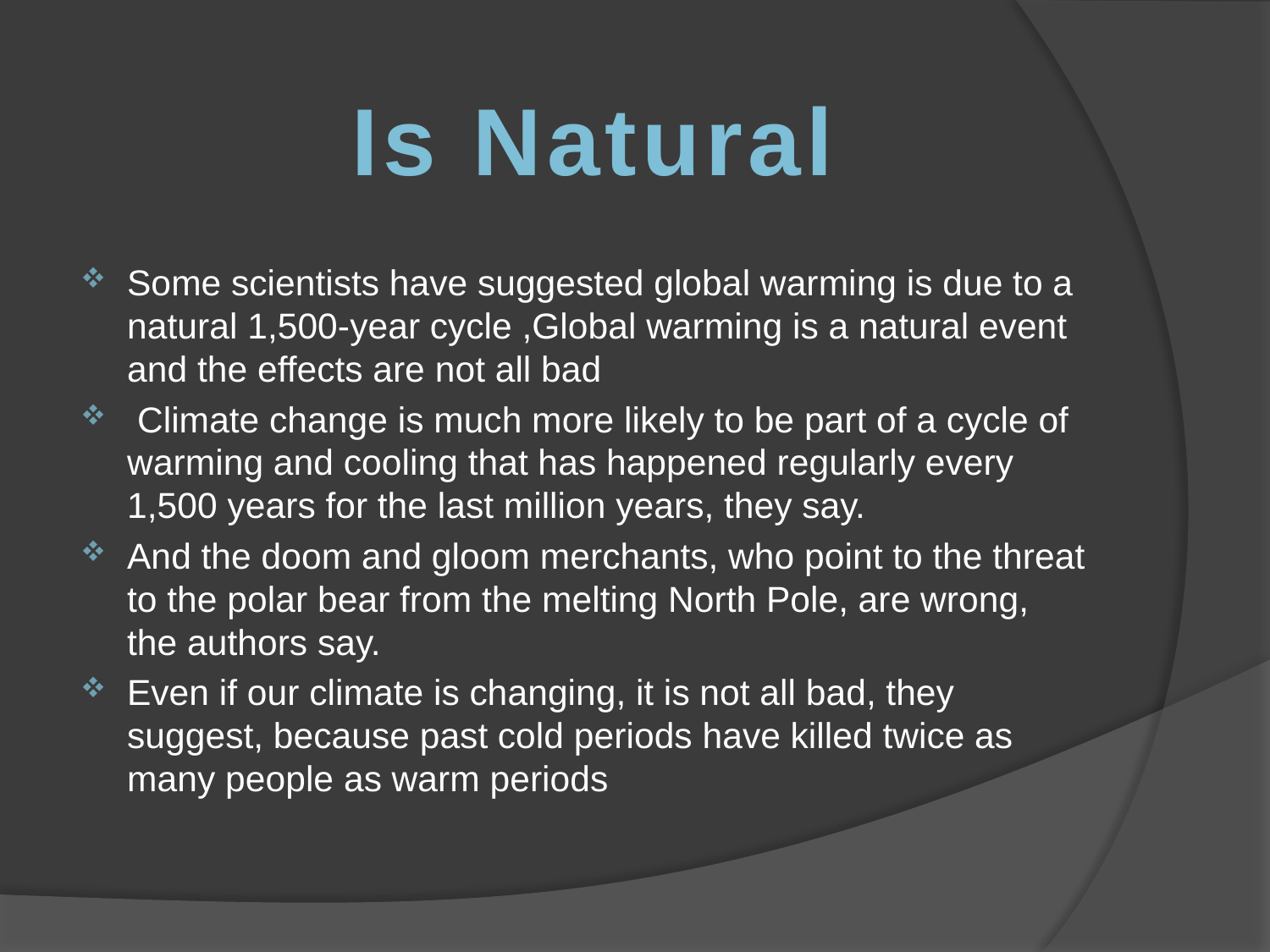

Is Natural
Some scientists have suggested global warming is due to a natural 1,500-year cycle ,Global warming is a natural event and the effects are not all bad
 Climate change is much more likely to be part of a cycle of warming and cooling that has happened regularly every 1,500 years for the last million years, they say.
And the doom and gloom merchants, who point to the threat to the polar bear from the melting North Pole, are wrong, the authors say.
Even if our climate is changing, it is not all bad, they suggest, because past cold periods have killed twice as many people as warm periods